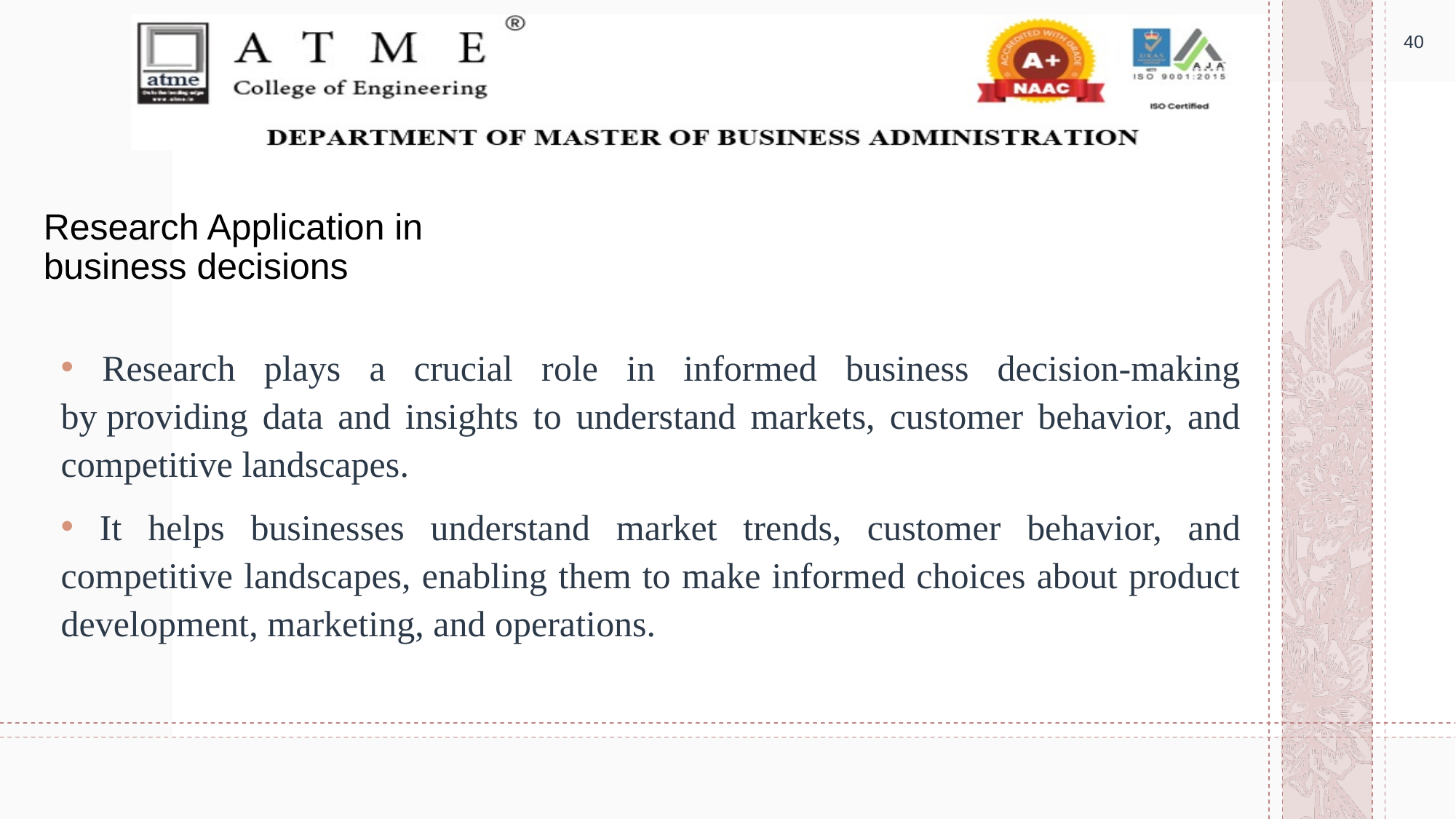

40
# Research Application in business decisions
 Research plays a crucial role in informed business decision-making by providing data and insights to understand markets, customer behavior, and competitive landscapes.
 It helps businesses understand market trends, customer behavior, and competitive landscapes, enabling them to make informed choices about product development, marketing, and operations.